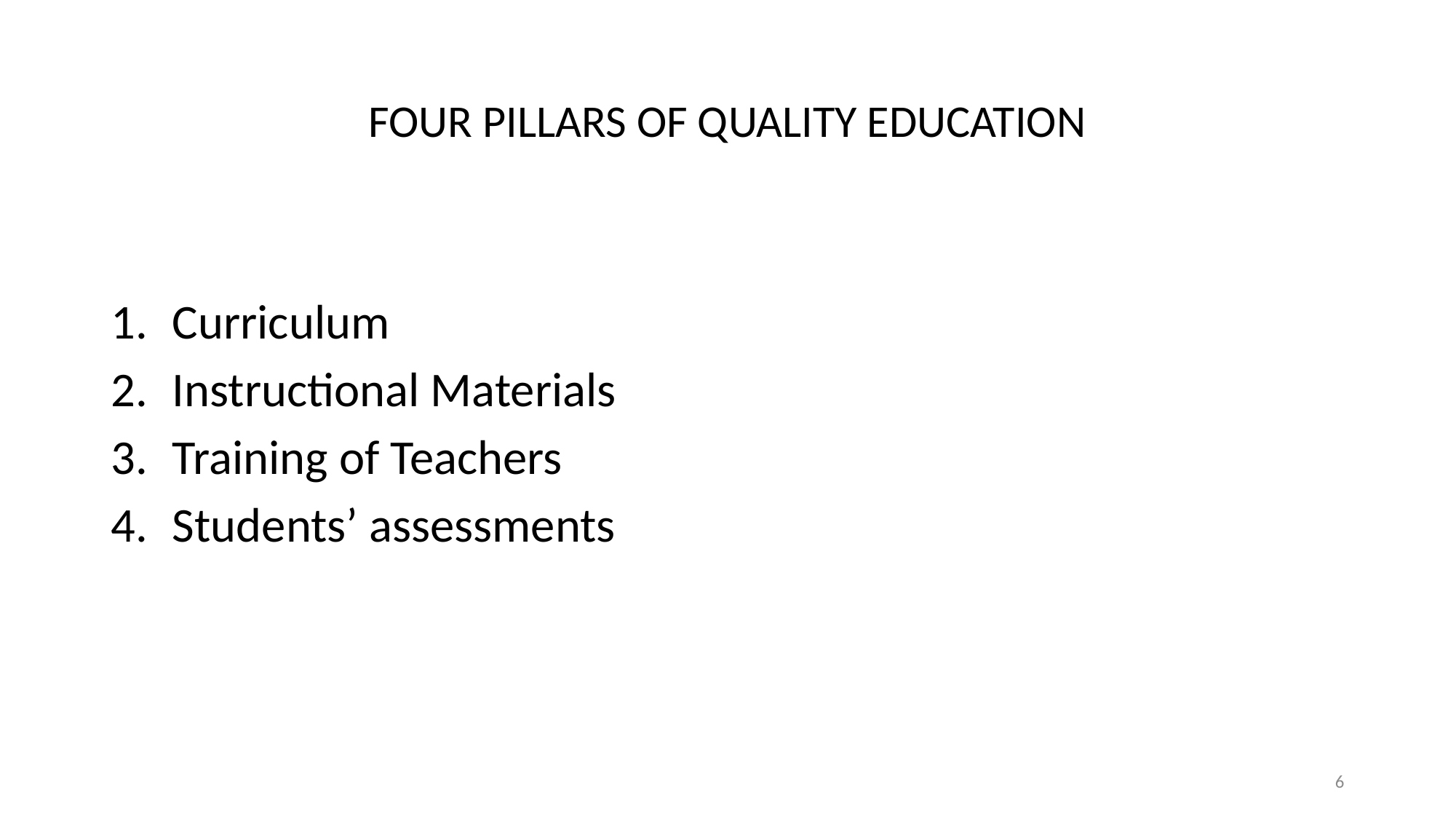

# FOUR PILLARS OF QUALITY EDUCATION

Curriculum
Instructional Materials
Training of Teachers
Students’ assessments
6